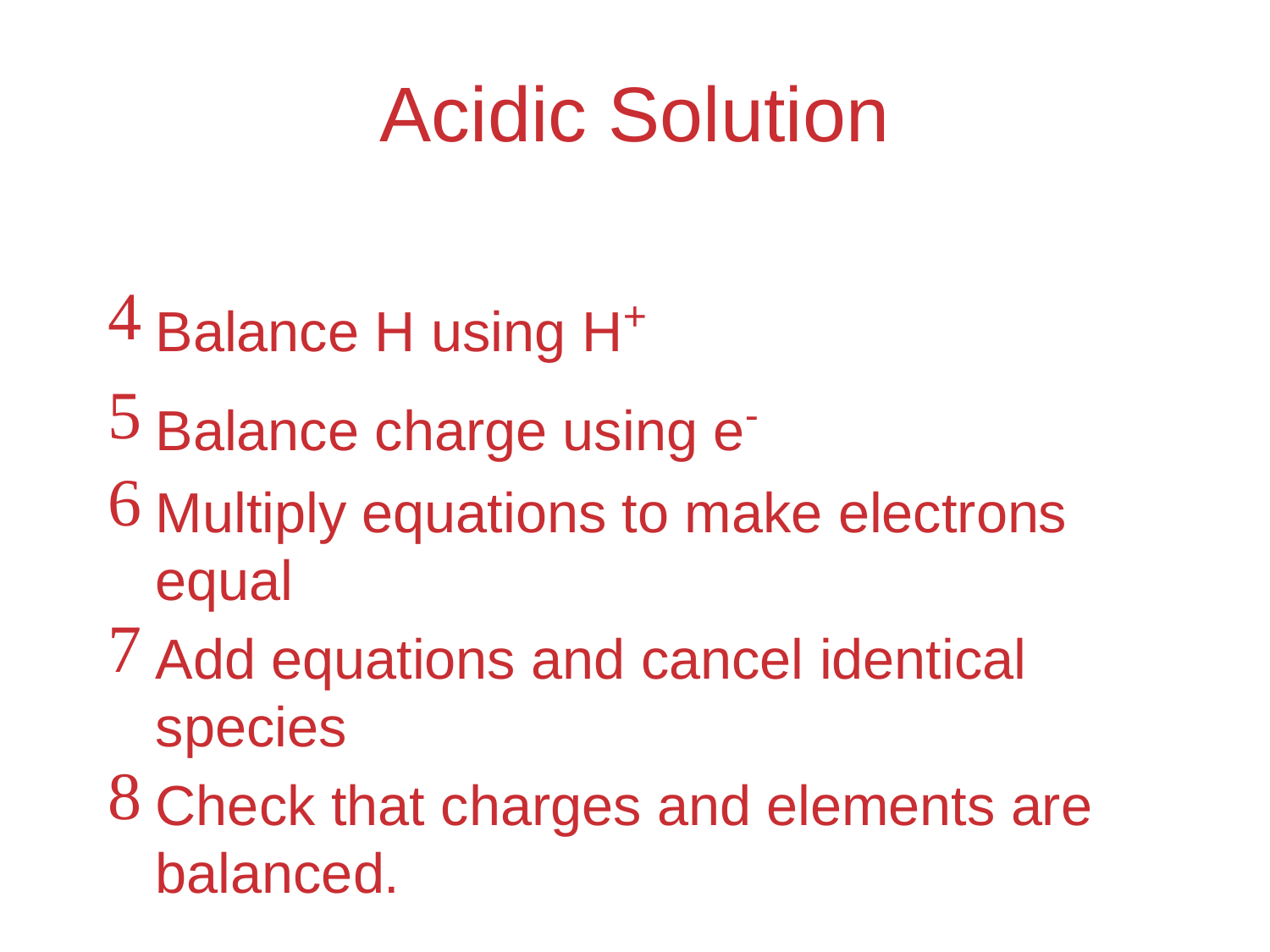

# Acidic Solution
Balance H using H+
Balance charge using e-
Multiply equations to make electrons equal
Add equations and cancel identical species
Check that charges and elements are balanced.